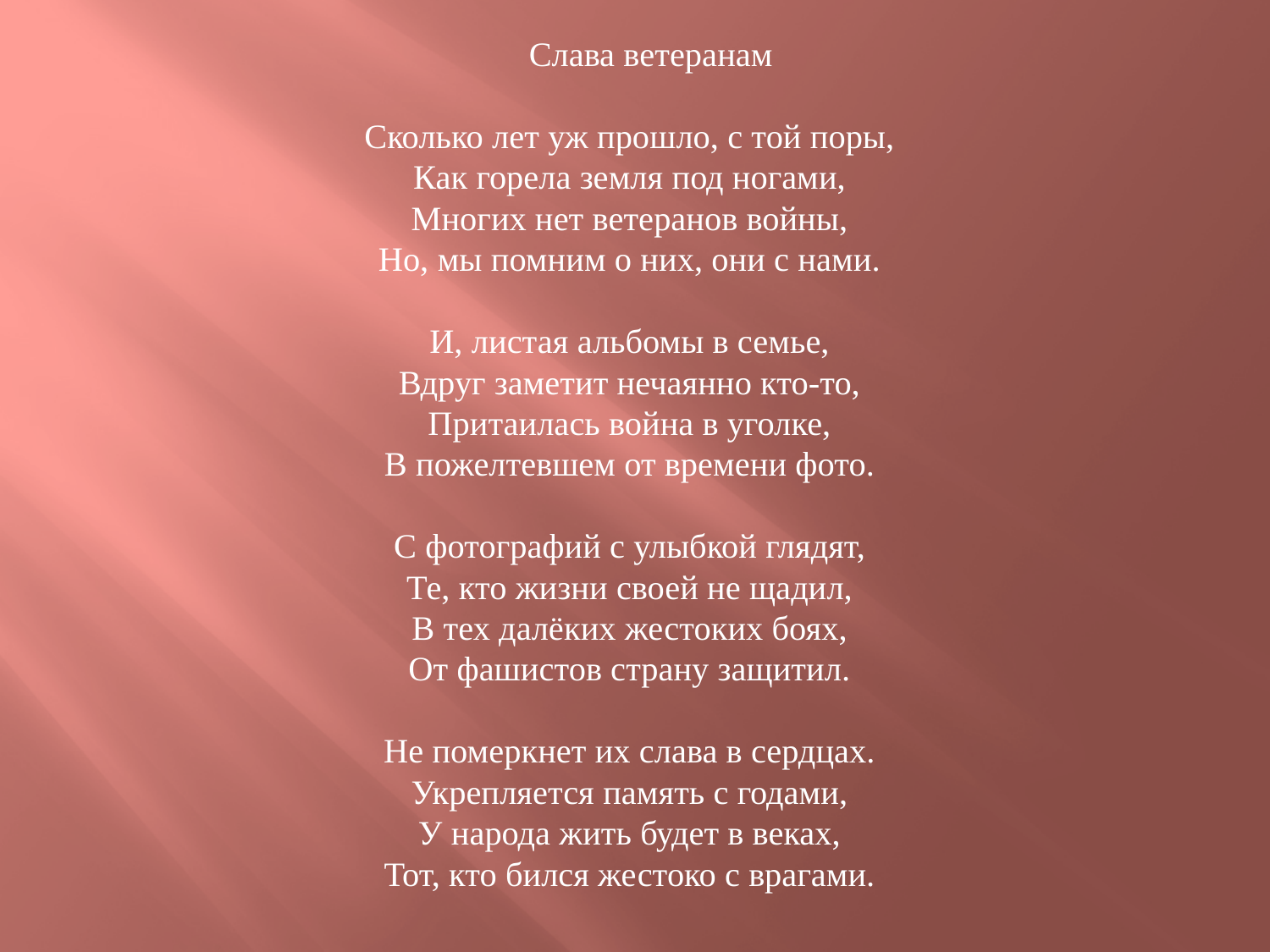

Слава ветеранам
Сколько лет уж прошло, с той поры,
Как горела земля под ногами,
Многих нет ветеранов войны,
Но, мы помним о них, они с нами.
И, листая альбомы в семье,
Вдруг заметит нечаянно кто-то,
Притаилась война в уголке,
В пожелтевшем от времени фото.
С фотографий с улыбкой глядят,
Те, кто жизни своей не щадил,
В тех далёких жестоких боях,
От фашистов страну защитил.
Не померкнет их слава в сердцах.
Укрепляется память с годами,
У народа жить будет в веках,
Тот, кто бился жестоко с врагами.